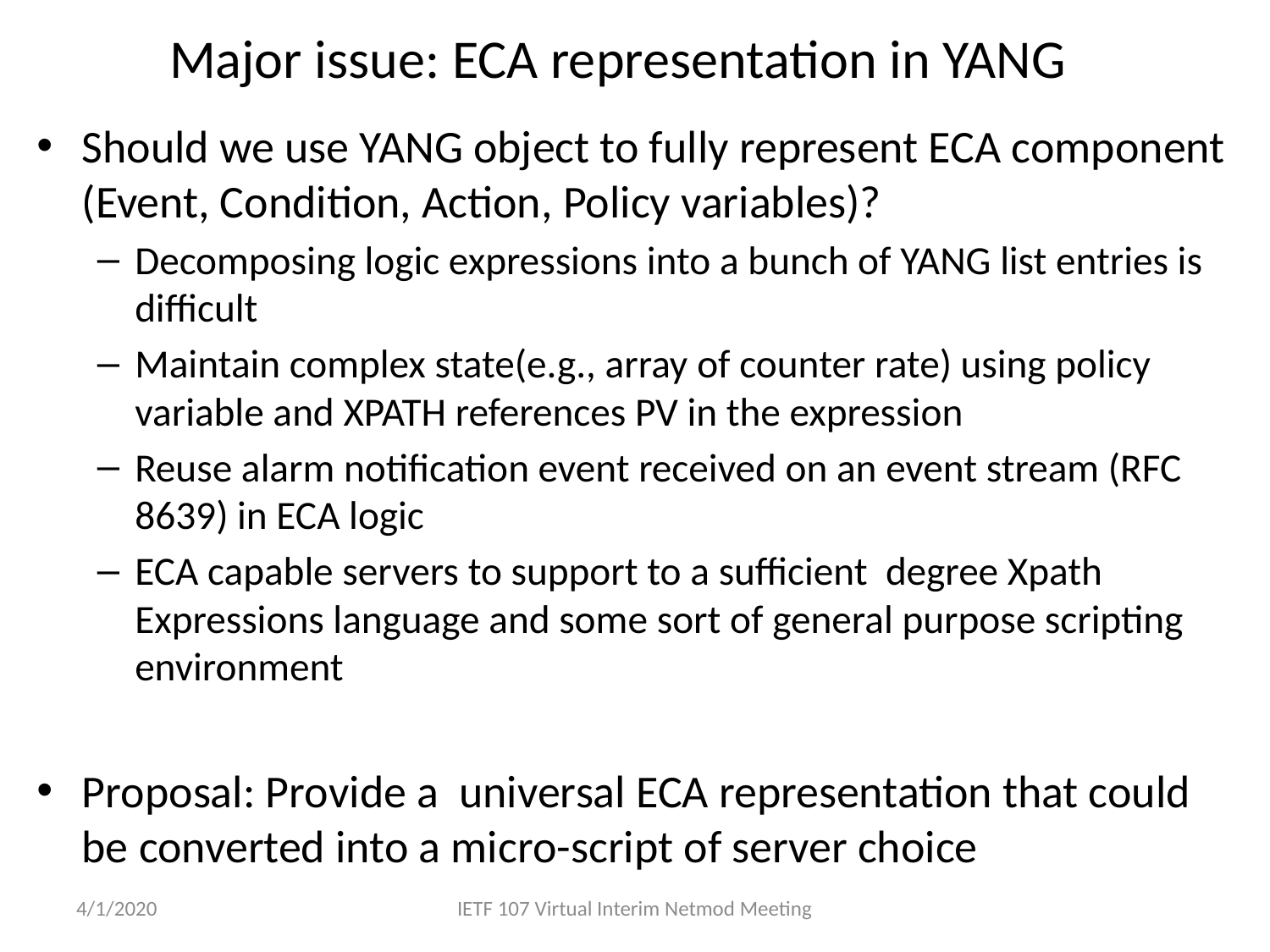

# Major issue: ECA representation in YANG
Should we use YANG object to fully represent ECA component (Event, Condition, Action, Policy variables)?
Decomposing logic expressions into a bunch of YANG list entries is difficult
Maintain complex state(e.g., array of counter rate) using policy variable and XPATH references PV in the expression
Reuse alarm notification event received on an event stream (RFC 8639) in ECA logic
ECA capable servers to support to a sufficient  degree Xpath Expressions language and some sort of general purpose scripting environment

Proposal: Provide a  universal ECA representation that could be converted into a micro-script of server choice

4/1/2020
IETF 107 Virtual Interim Netmod Meeting